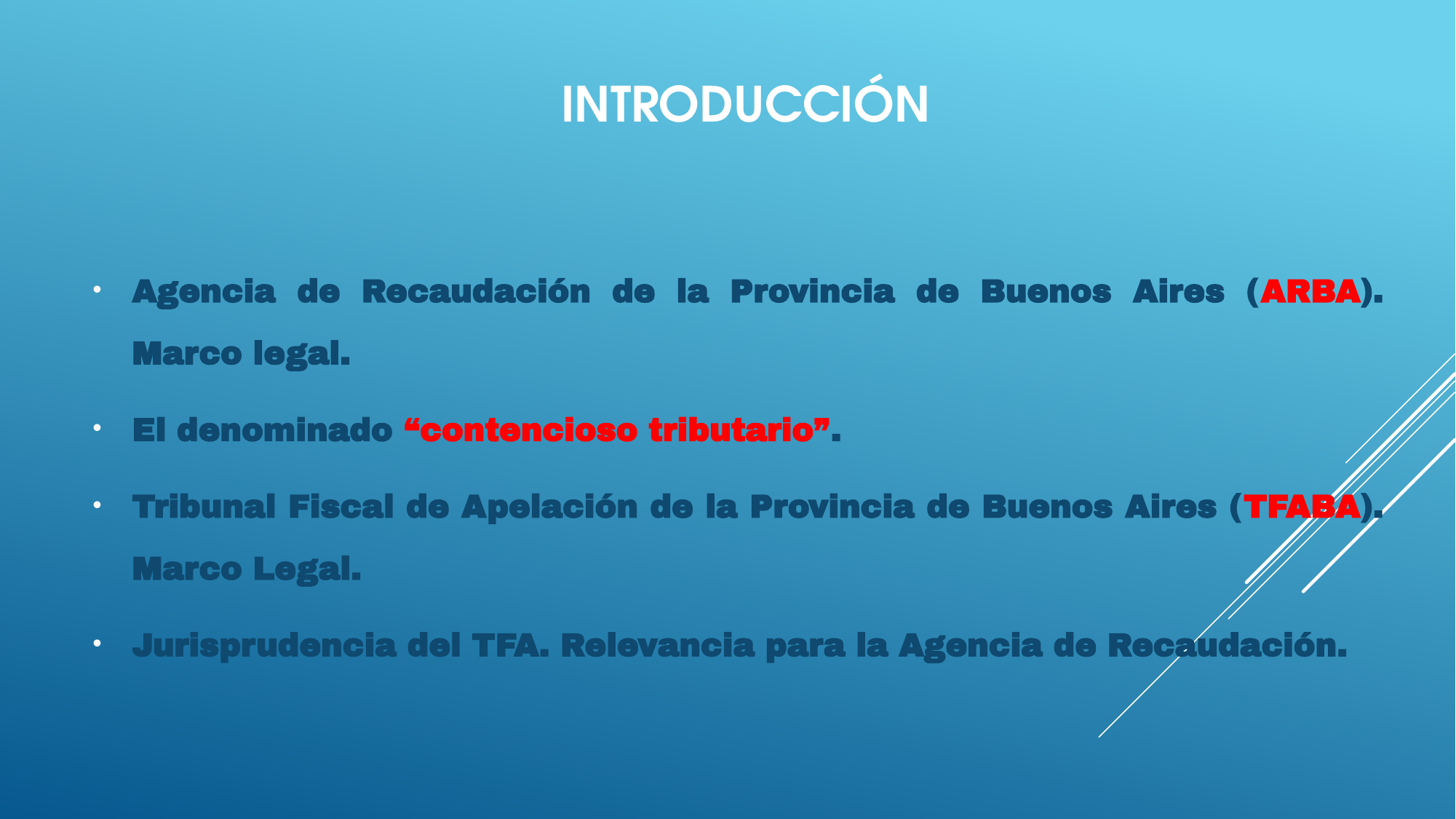

# INTRODUCCIÓN

Agencia de Recaudación de la Provincia de Buenos Aires (ARBA). Marco legal.
El denominado “contencioso tributario”.
Tribunal Fiscal de Apelación de la Provincia de Buenos Aires (TFABA). Marco Legal.
Jurisprudencia del TFA. Relevancia para la Agencia de Recaudación.